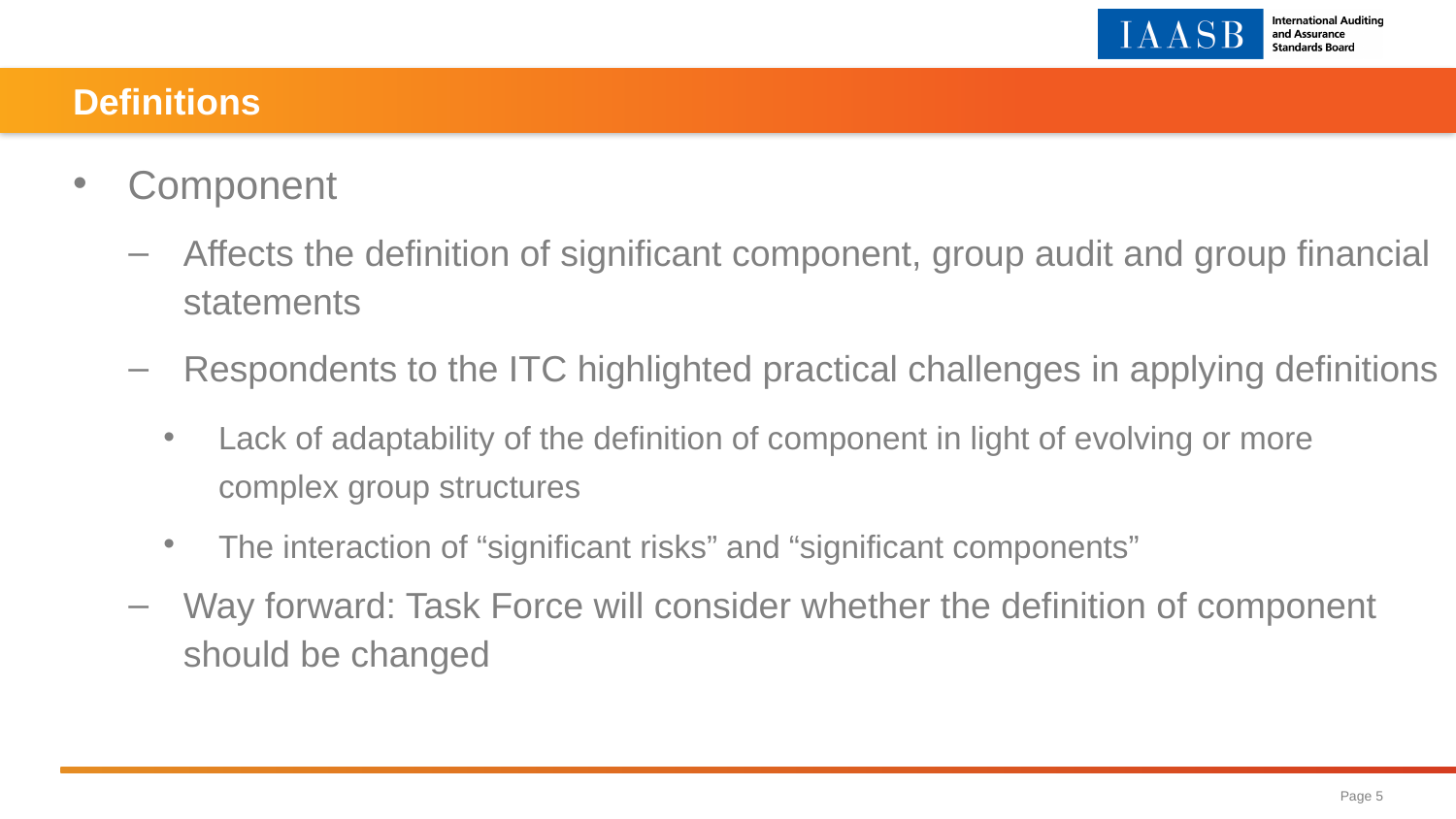

# Definitions
Component
Affects the definition of significant component, group audit and group financial statements
Respondents to the ITC highlighted practical challenges in applying definitions
Lack of adaptability of the definition of component in light of evolving or more complex group structures
The interaction of “significant risks” and “significant components”
Way forward: Task Force will consider whether the definition of component should be changed
Page 5